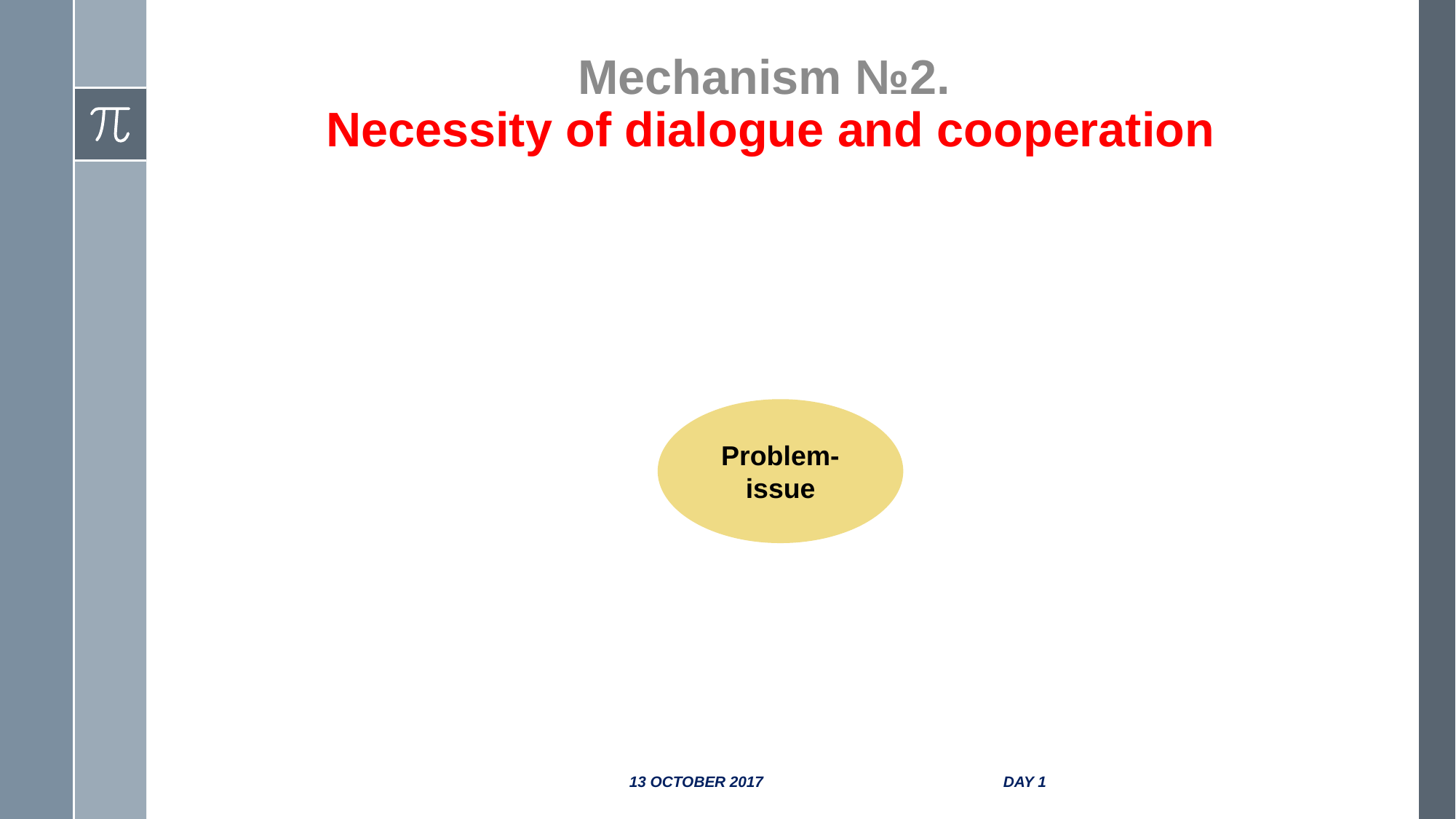

# Mechanism №2. Necessity of dialogue and cooperation
Problem-issue
13 October 2017
Day 1